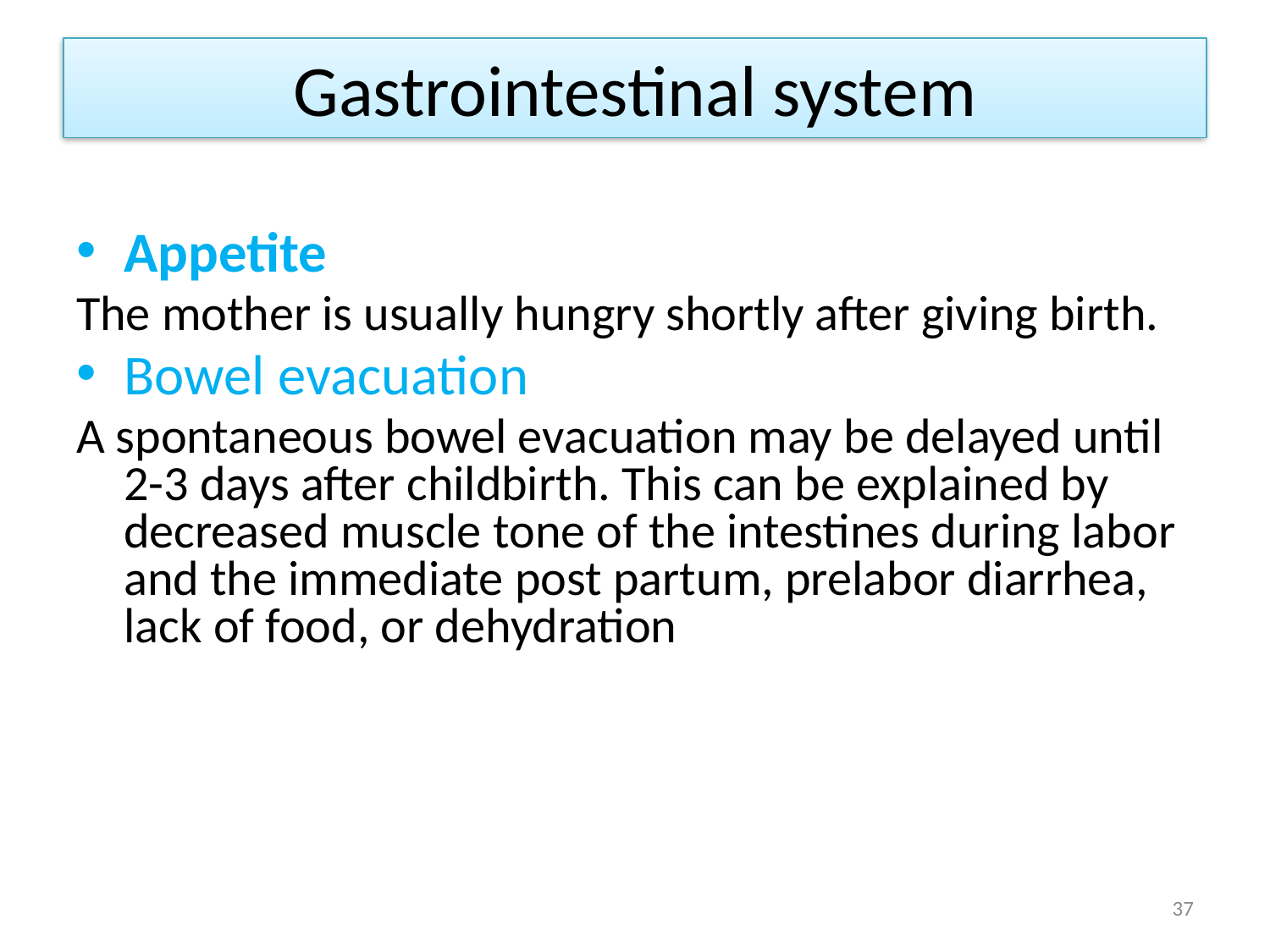

# Gastrointestinal system
Appetite
The mother is usually hungry shortly after giving birth.
Bowel evacuation
A spontaneous bowel evacuation may be delayed until 2-3 days after childbirth. This can be explained by decreased muscle tone of the intestines during labor and the immediate post partum, prelabor diarrhea, lack of food, or dehydration

37